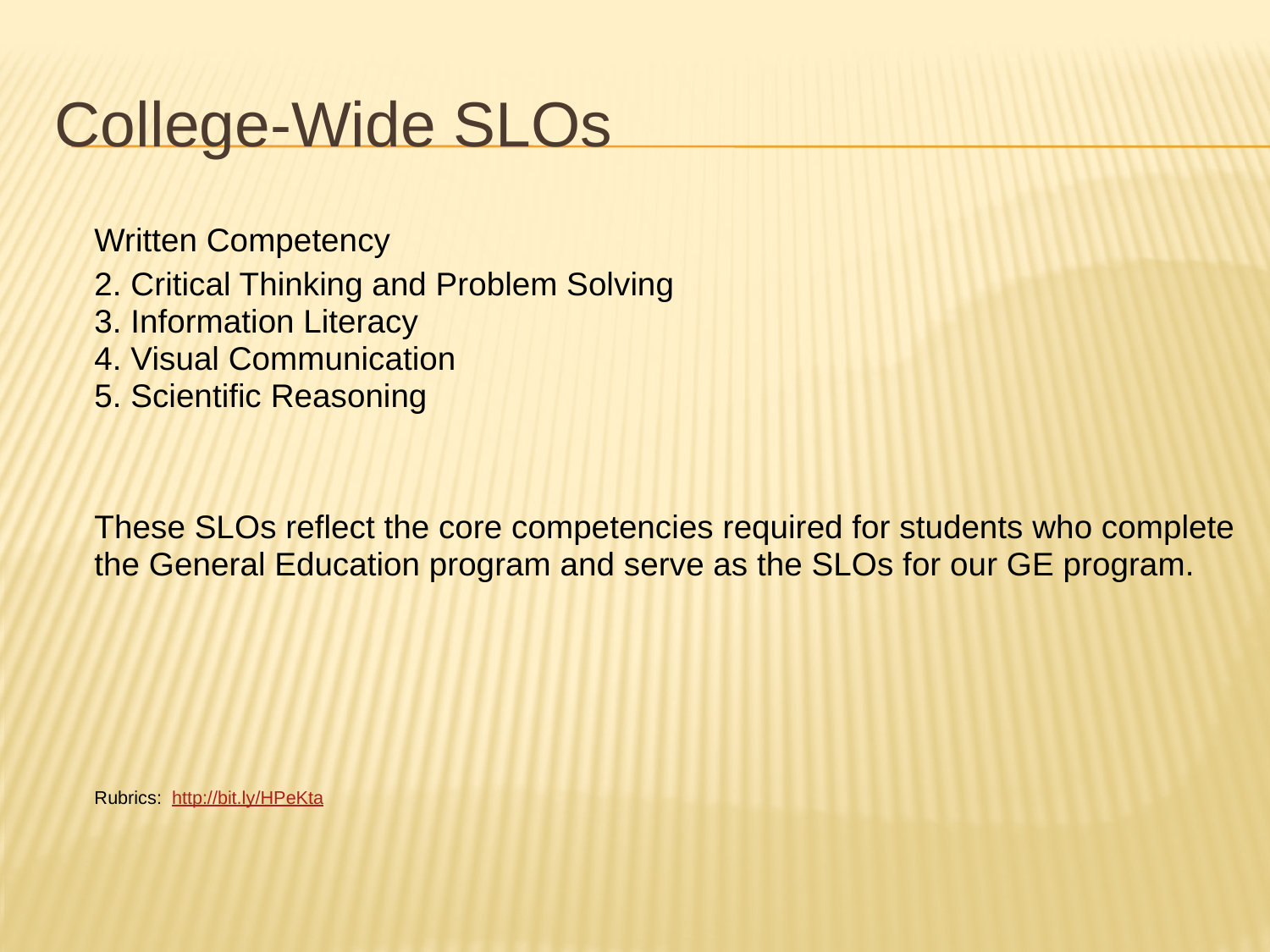

# College-Wide SLOs
	Written Competency
	2. Critical Thinking and Problem Solving
3. Information Literacy
4. Visual Communication
5. Scientific Reasoning

	These SLOs reflect the core competencies required for students who complete the General Education program and serve as the SLOs for our GE program.

	Rubrics:  http://bit.ly/HPeKta